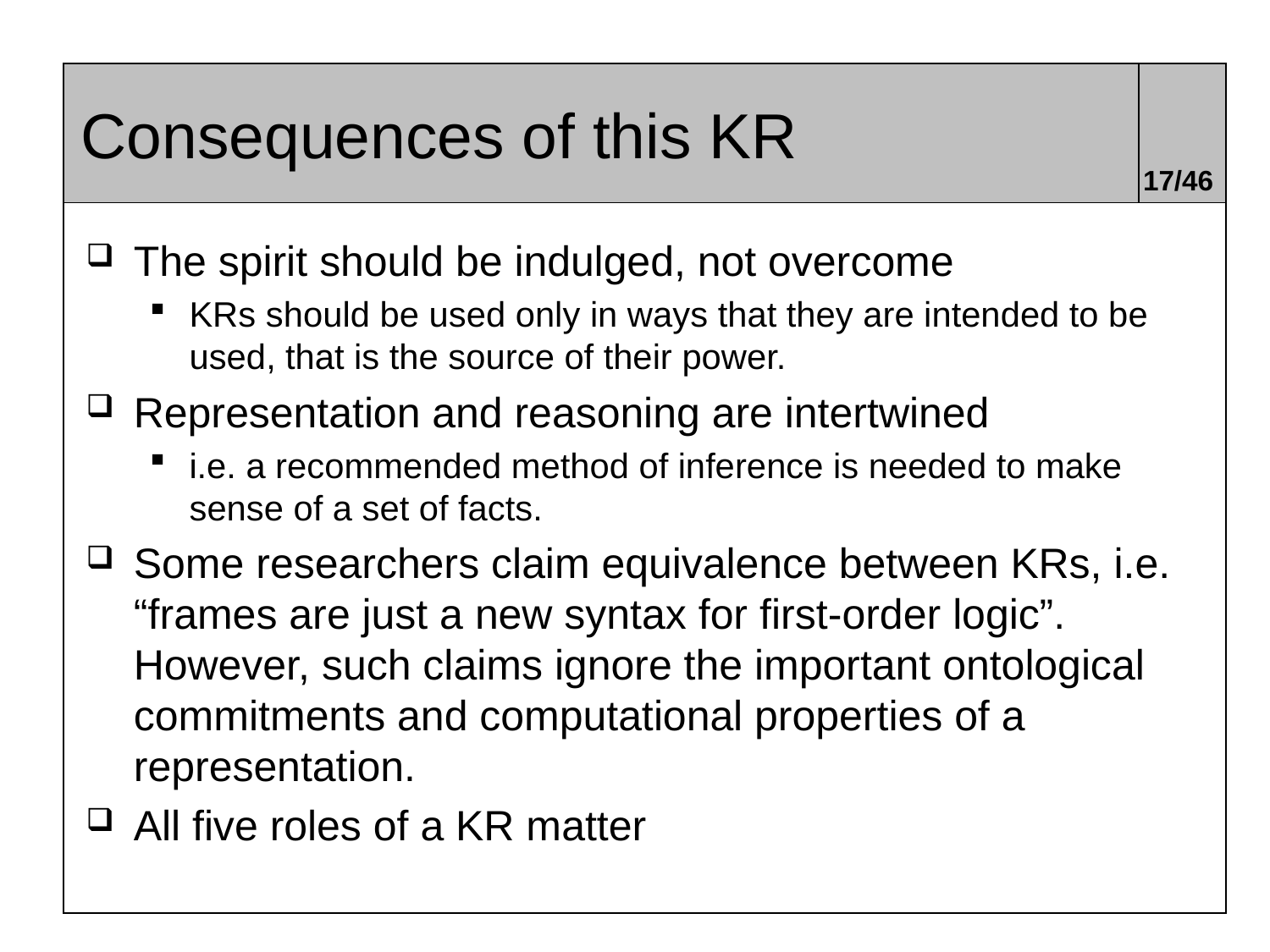

# Consequences of this KR
17/46
The spirit should be indulged, not overcome
KRs should be used only in ways that they are intended to be used, that is the source of their power.
Representation and reasoning are intertwined
i.e. a recommended method of inference is needed to make sense of a set of facts.
Some researchers claim equivalence between KRs, i.e. “frames are just a new syntax for first-order logic”. However, such claims ignore the important ontological commitments and computational properties of a representation.
All five roles of a KR matter